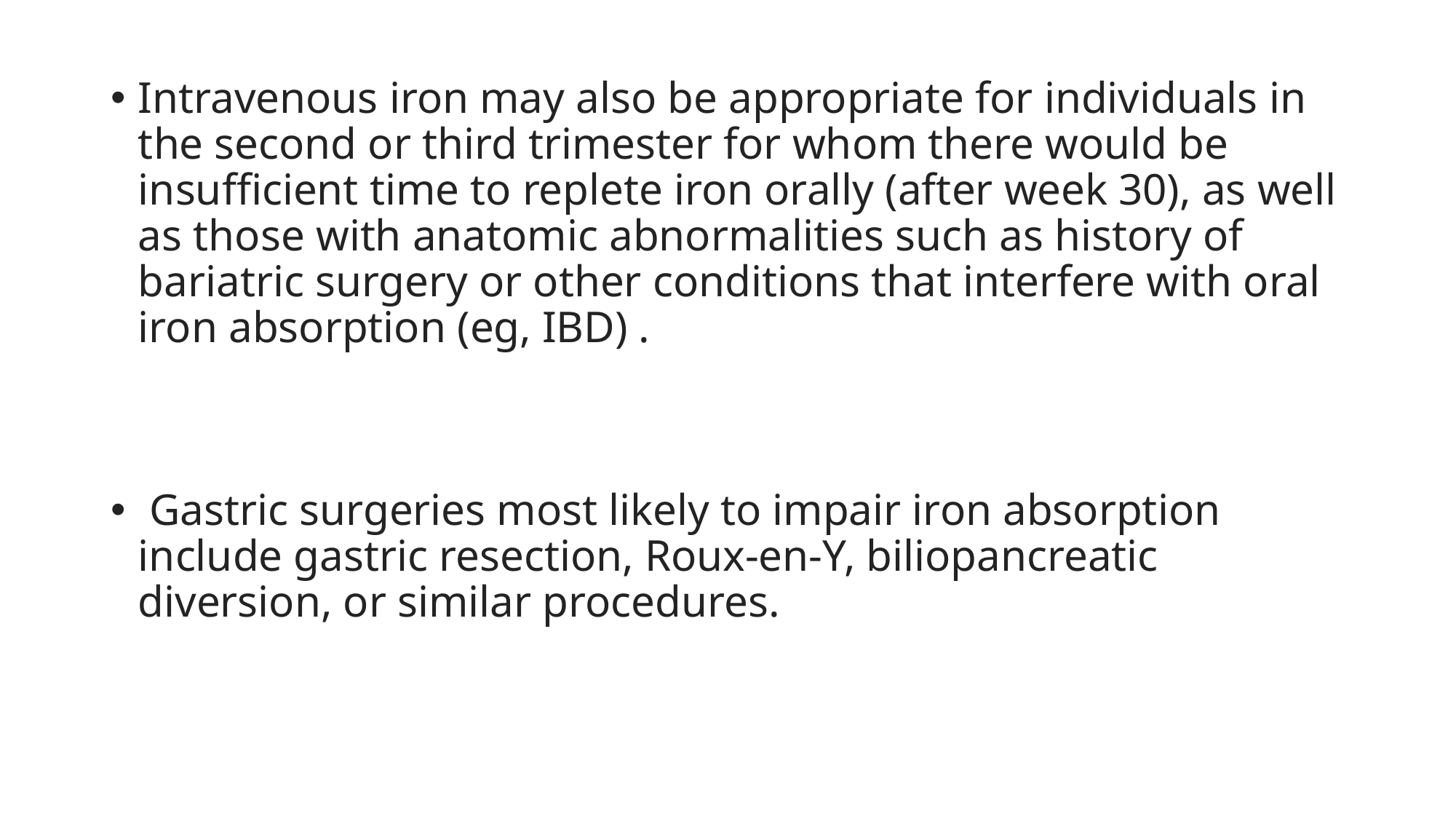

Intravenous iron may also be appropriate for individuals in the second or third trimester for whom there would be insufficient time to replete iron orally (after week 30), as well as those with anatomic abnormalities such as history of bariatric surgery or other conditions that interfere with oral iron absorption (eg, IBD) .

 Gastric surgeries most likely to impair iron absorption include gastric resection, Roux-en-Y, biliopancreatic diversion, or similar procedures.